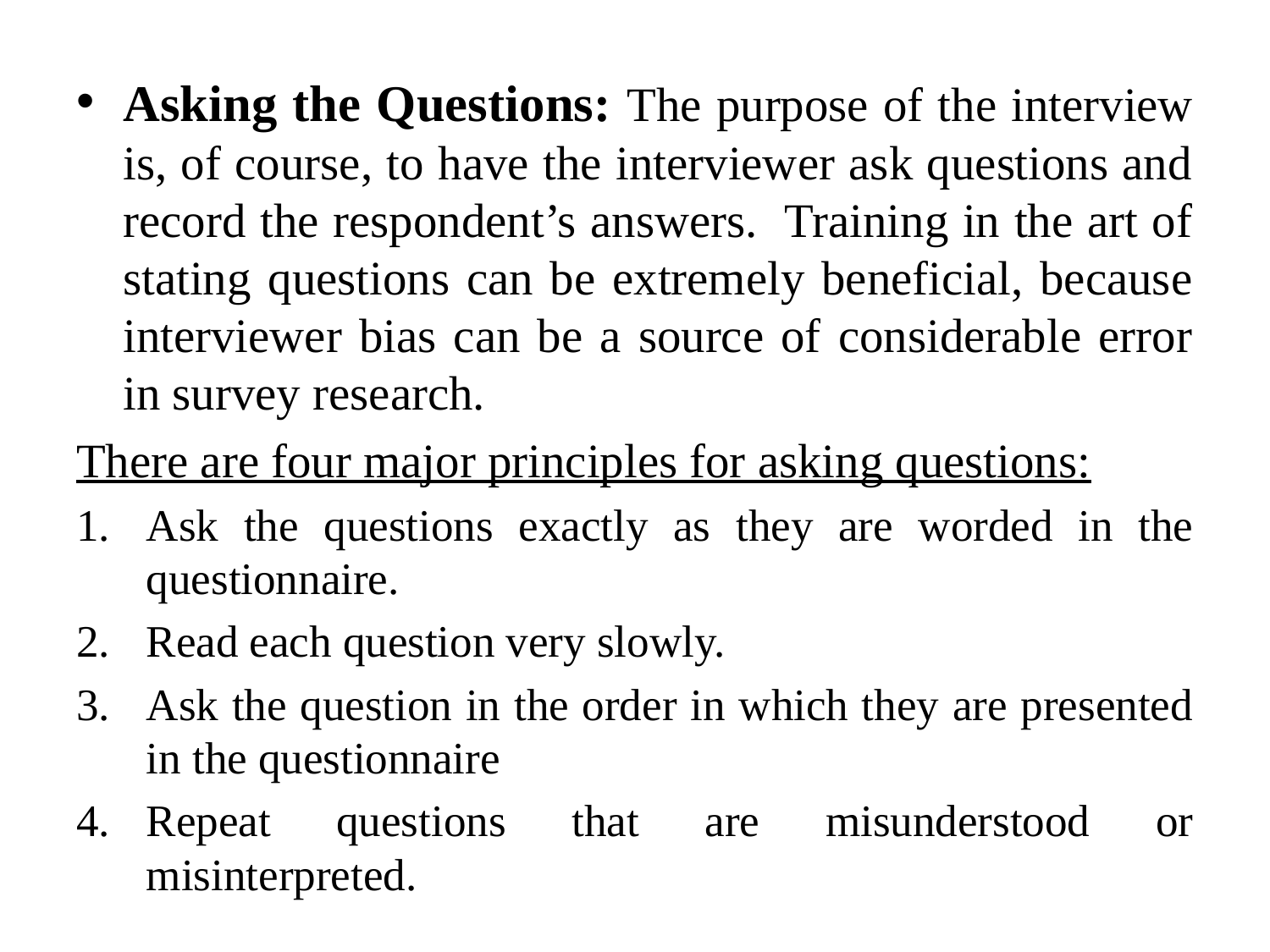

Asking the Questions: The purpose of the interview is, of course, to have the interviewer ask questions and record the respondent’s answers.  Training in the art of stating questions can be extremely beneficial, because interviewer bias can be a source of considerable error in survey research.
There are four major principles for asking questions:
Ask the questions exactly as they are worded in the questionnaire.
Read each question very slowly.
Ask the question in the order in which they are presented in the questionnaire
Repeat questions that are misunderstood or misinterpreted.